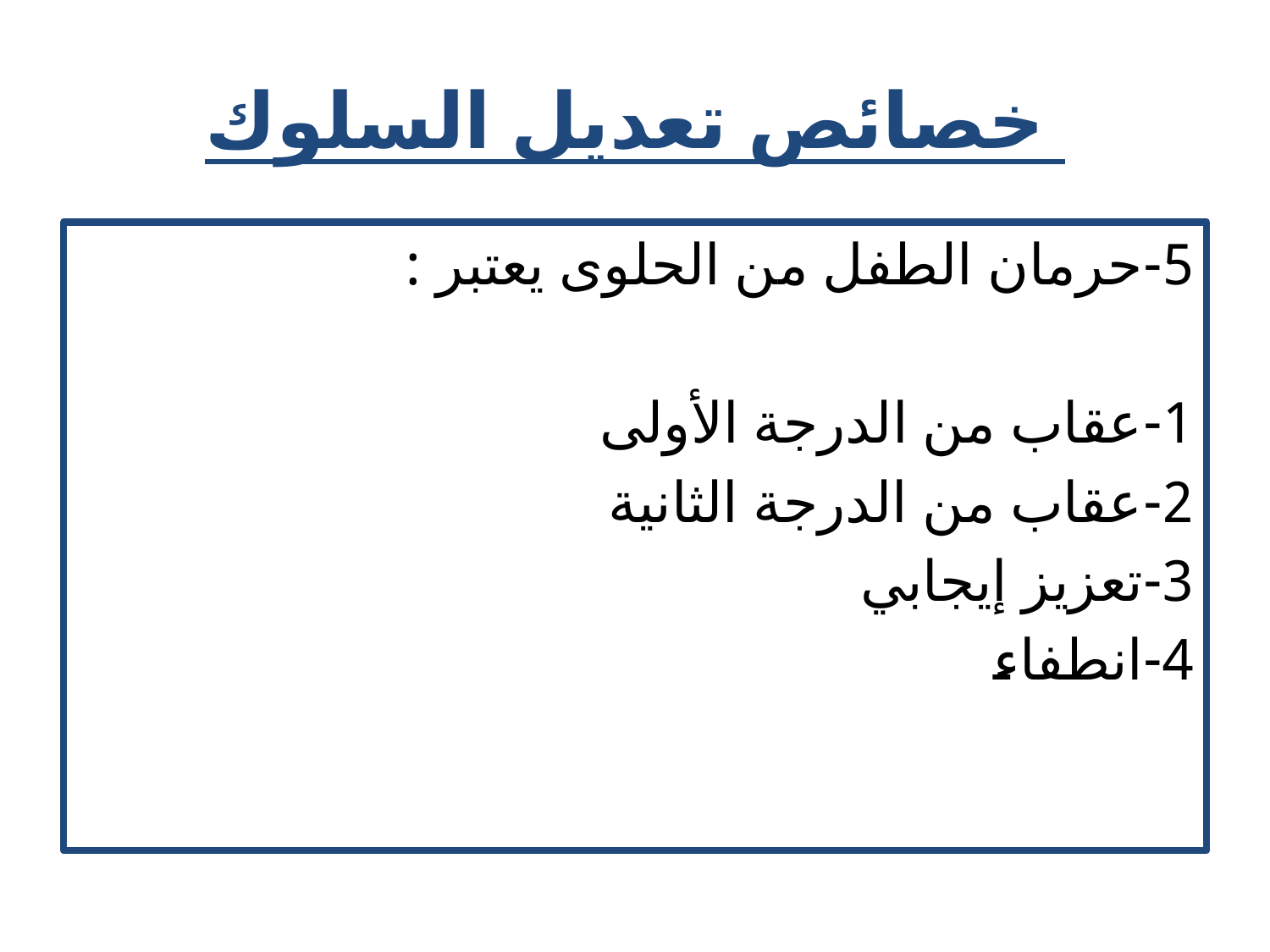

# خصائص تعديل السلوك
5-حرمان الطفل من الحلوى يعتبر :

1-عقاب من الدرجة الأولى
2-عقاب من الدرجة الثانية
3-تعزيز إيجابي
4-انطفاء